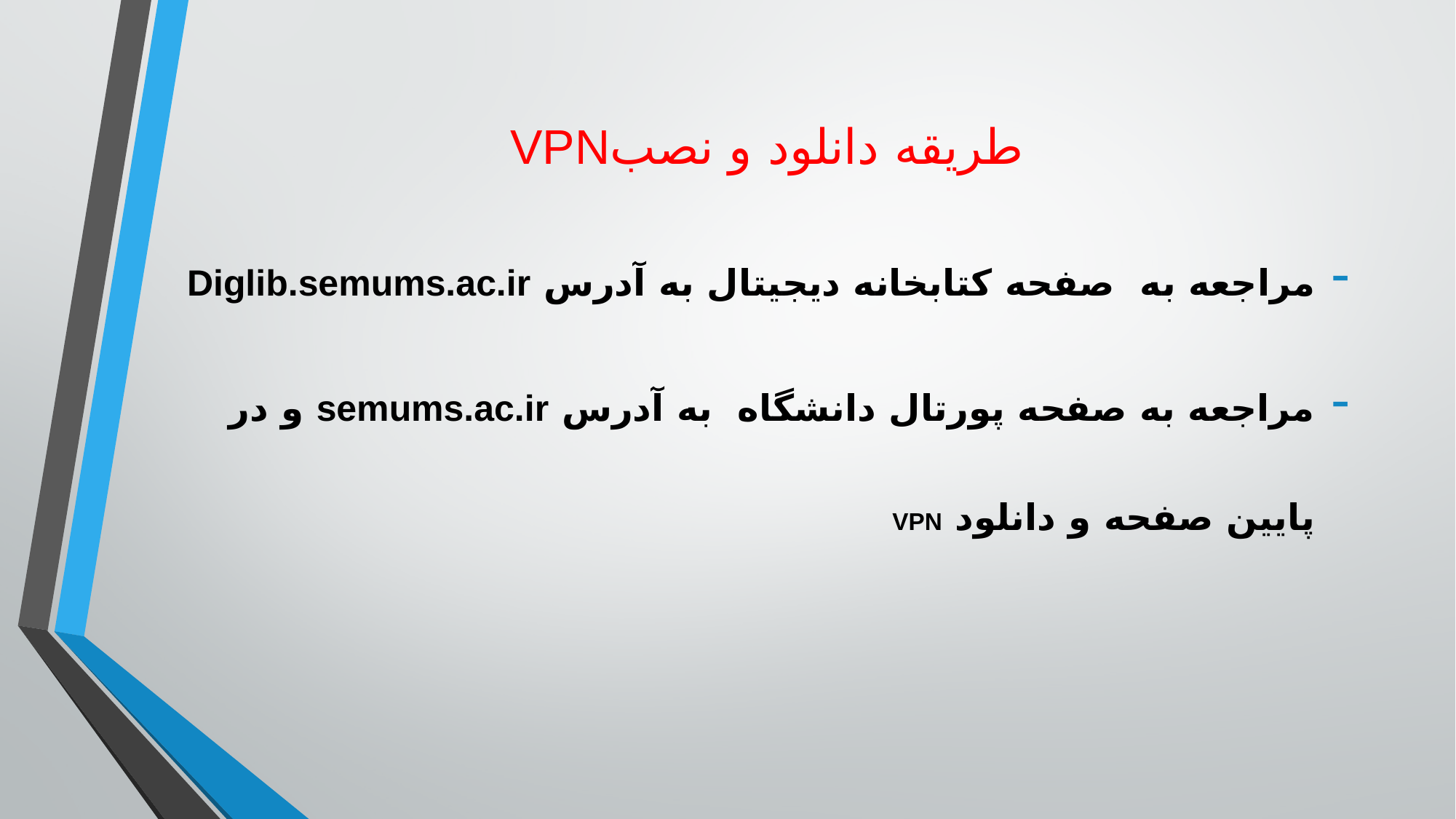

# طریقه دانلود و نصبVPN
مراجعه به  صفحه کتابخانه دیجیتال به آدرس Diglib.semums.ac.ir
مراجعه به صفحه پورتال دانشگاه  به آدرس semums.ac.ir و در پایین صفحه و دانلود VPN